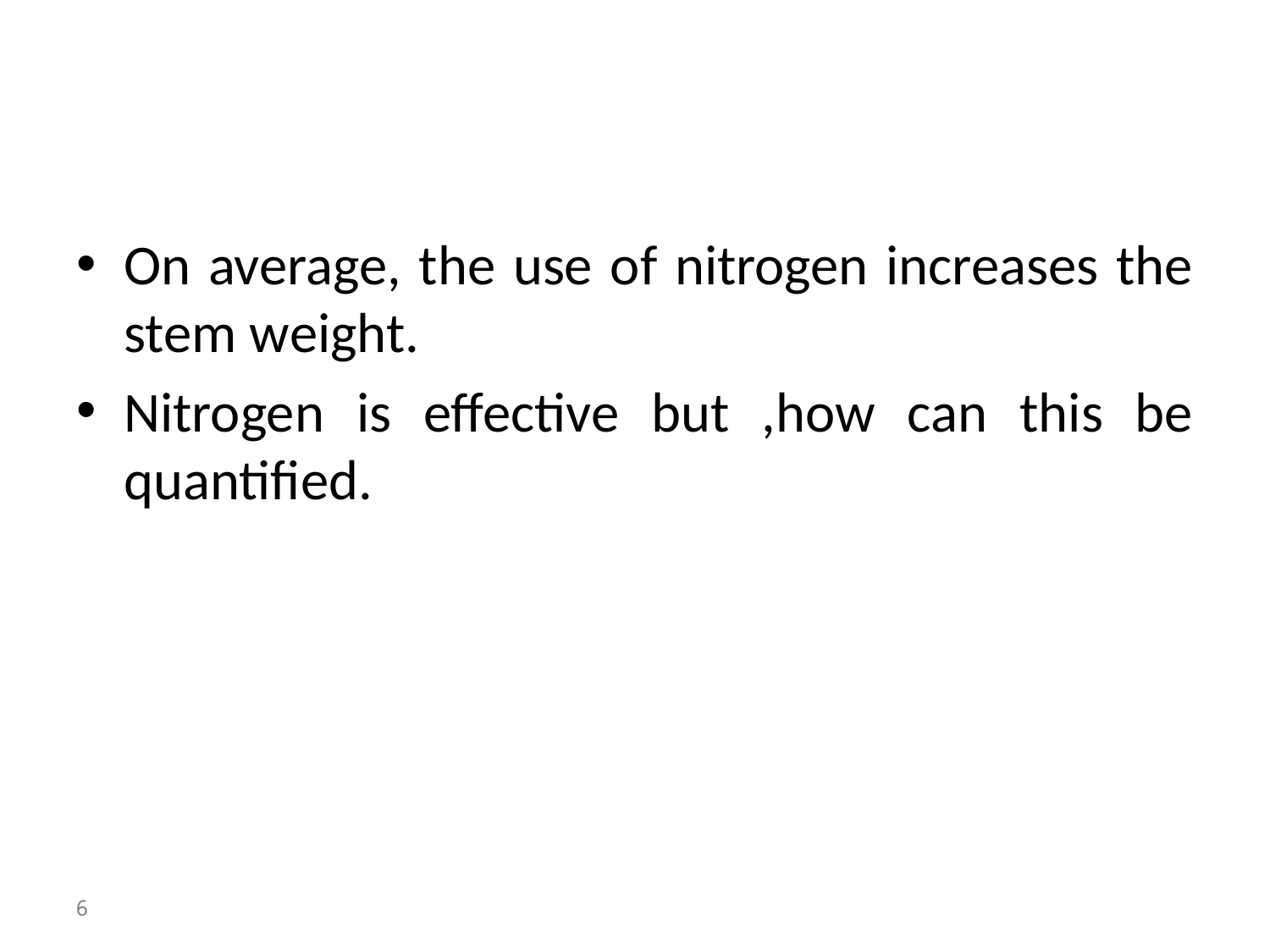

#
On average, the use of nitrogen increases the stem weight.
Nitrogen is effective but ,how can this be quantified.

6